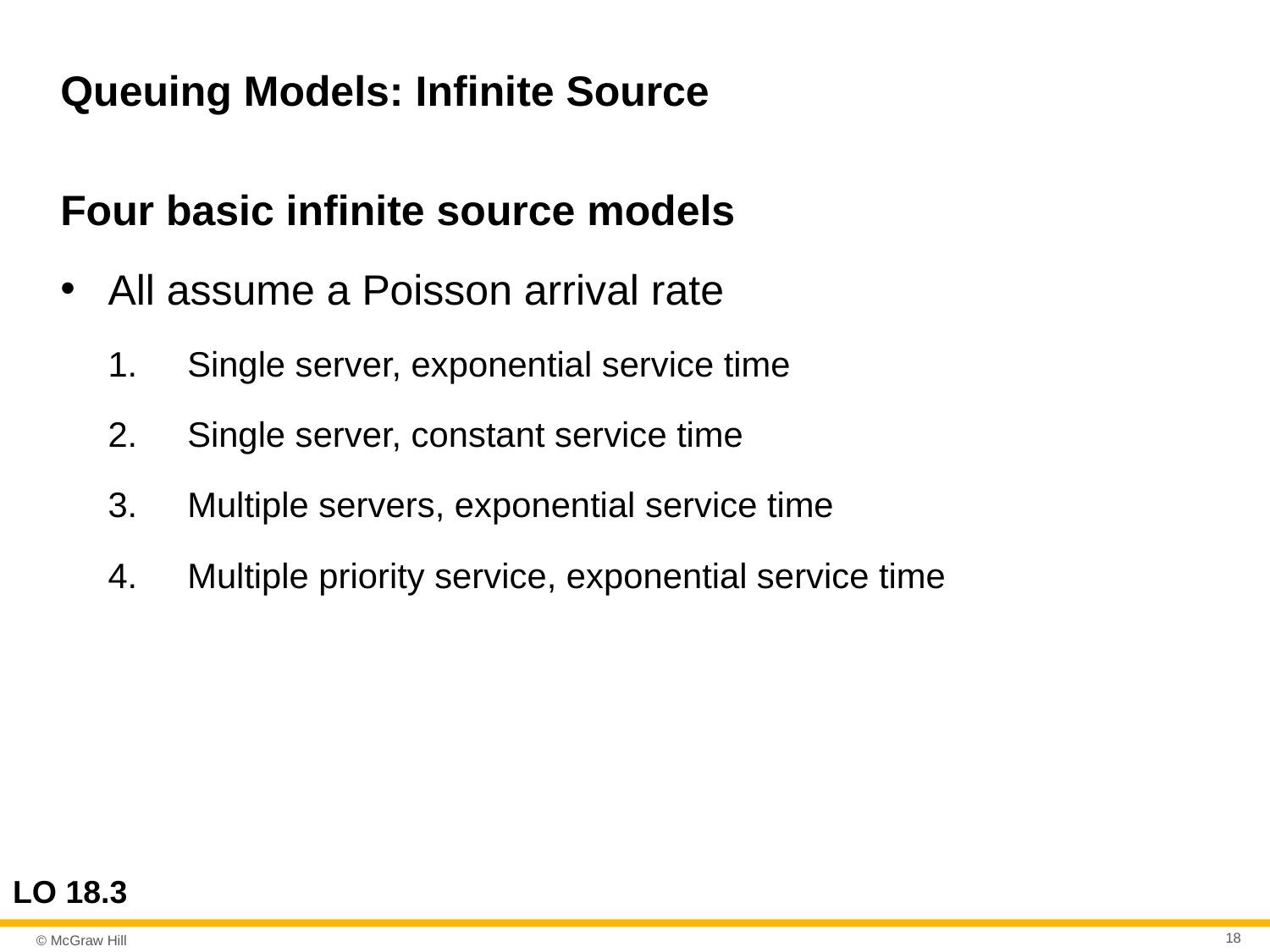

# Queuing Models: Infinite Source
Four basic infinite source models
All assume a Poisson arrival rate
Single server, exponential service time
Single server, constant service time
Multiple servers, exponential service time
Multiple priority service, exponential service time
LO 18.3